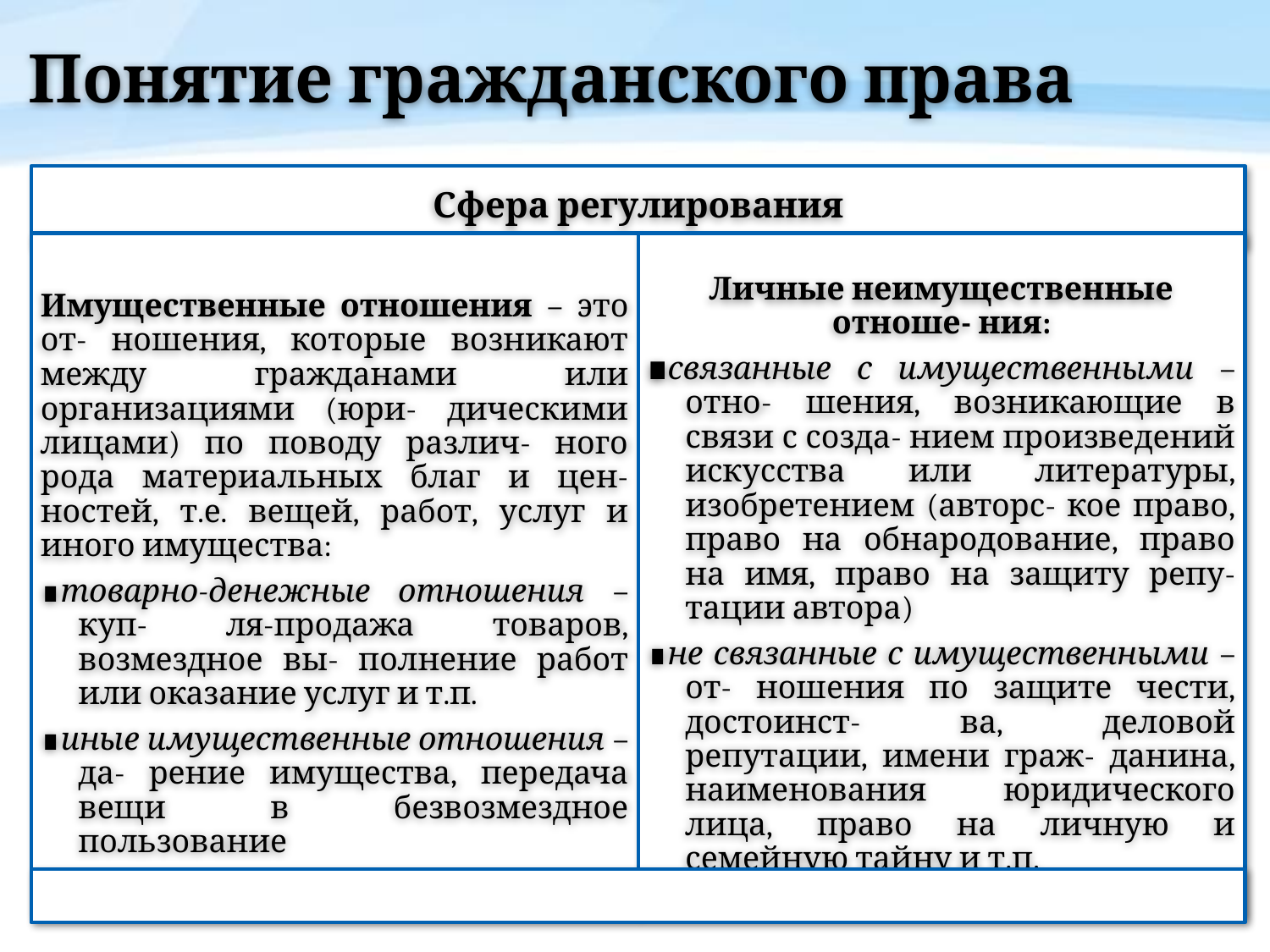

# Понятие гражданского права

Сфера регулирования

Имущественные отношения – это от- ношения, которые возникают между гражданами или организациями (юри- дическими лицами) по поводу различ- ного рода материальных благ и цен- ностей, т.е. вещей, работ, услуг и иного имущества:
∎товарно-денежные отношения – куп- ля-продажа товаров, возмездное вы- полнение работ или оказание услуг и т.п.
∎иные имущественные отношения – да- рение имущества, передача вещи в безвозмездное пользование

Личные неимущественные отноше- ния:
∎связанные с имущественными – отно- шения, возникающие в связи с созда- нием произведений искусства или литературы, изобретением (авторс- кое право, право на обнародование, право на имя, право на защиту репу- тации автора)
∎не связанные с имущественными – от- ношения по защите чести, достоинст- ва, деловой репутации, имени граж- данина, наименования юридического лица, право на личную и семейную тайну и т.п.